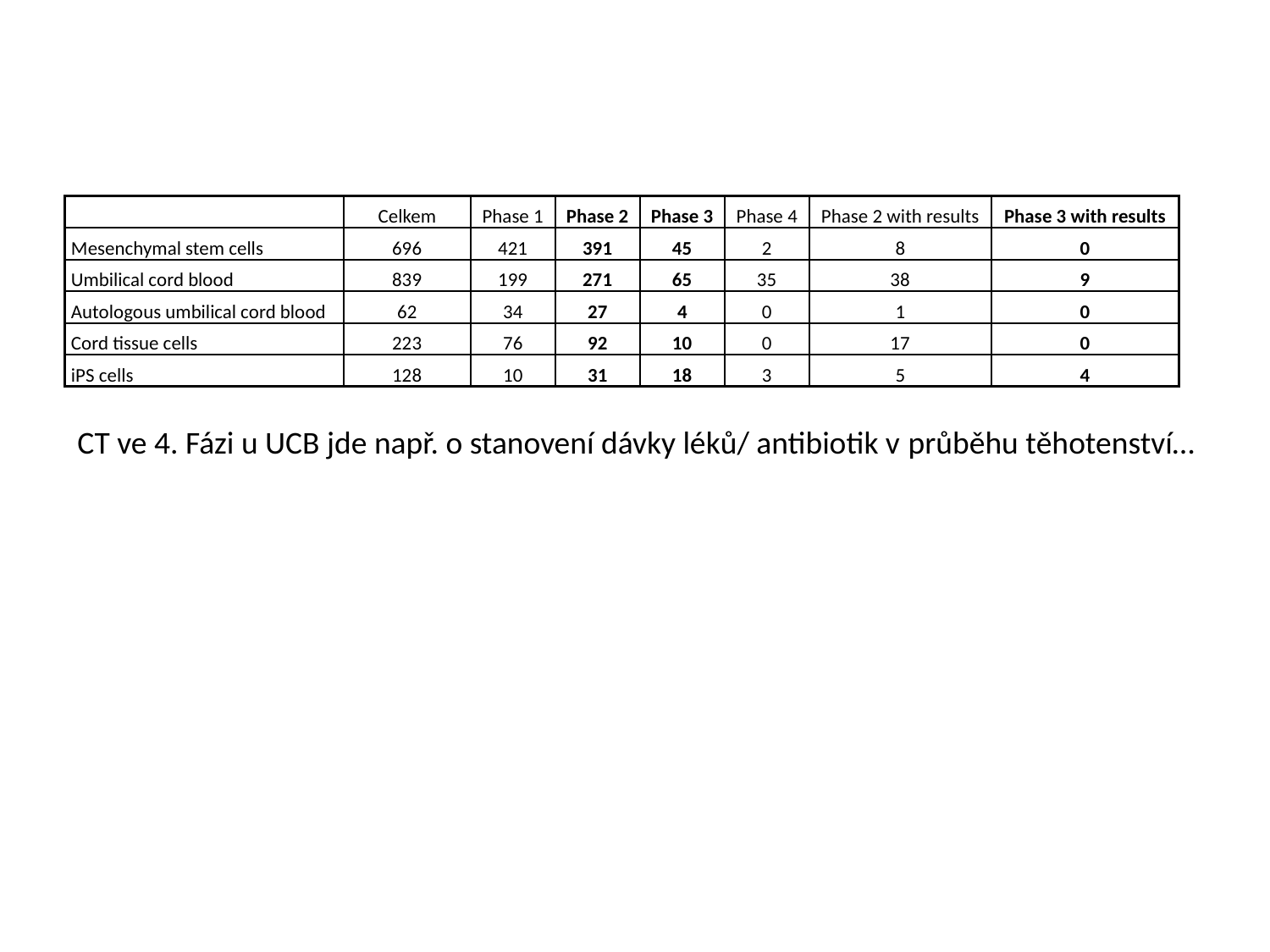

#
|  | Celkem | Phase 1 | Phase 2 | Phase 3 | Phase 4 | Phase 2 with results | Phase 3 with results |
| --- | --- | --- | --- | --- | --- | --- | --- |
| Mesenchymal stem cells | 696 | 421 | 391 | 45 | 2 | 8 | 0 |
| Umbilical cord blood | 839 | 199 | 271 | 65 | 35 | 38 | 9 |
| Autologous umbilical cord blood | 62 | 34 | 27 | 4 | 0 | 1 | 0 |
| Cord tissue cells | 223 | 76 | 92 | 10 | 0 | 17 | 0 |
| iPS cells | 128 | 10 | 31 | 18 | 3 | 5 | 4 |
CT ve 4. Fázi u UCB jde např. o stanovení dávky léků/ antibiotik v průběhu těhotenství…